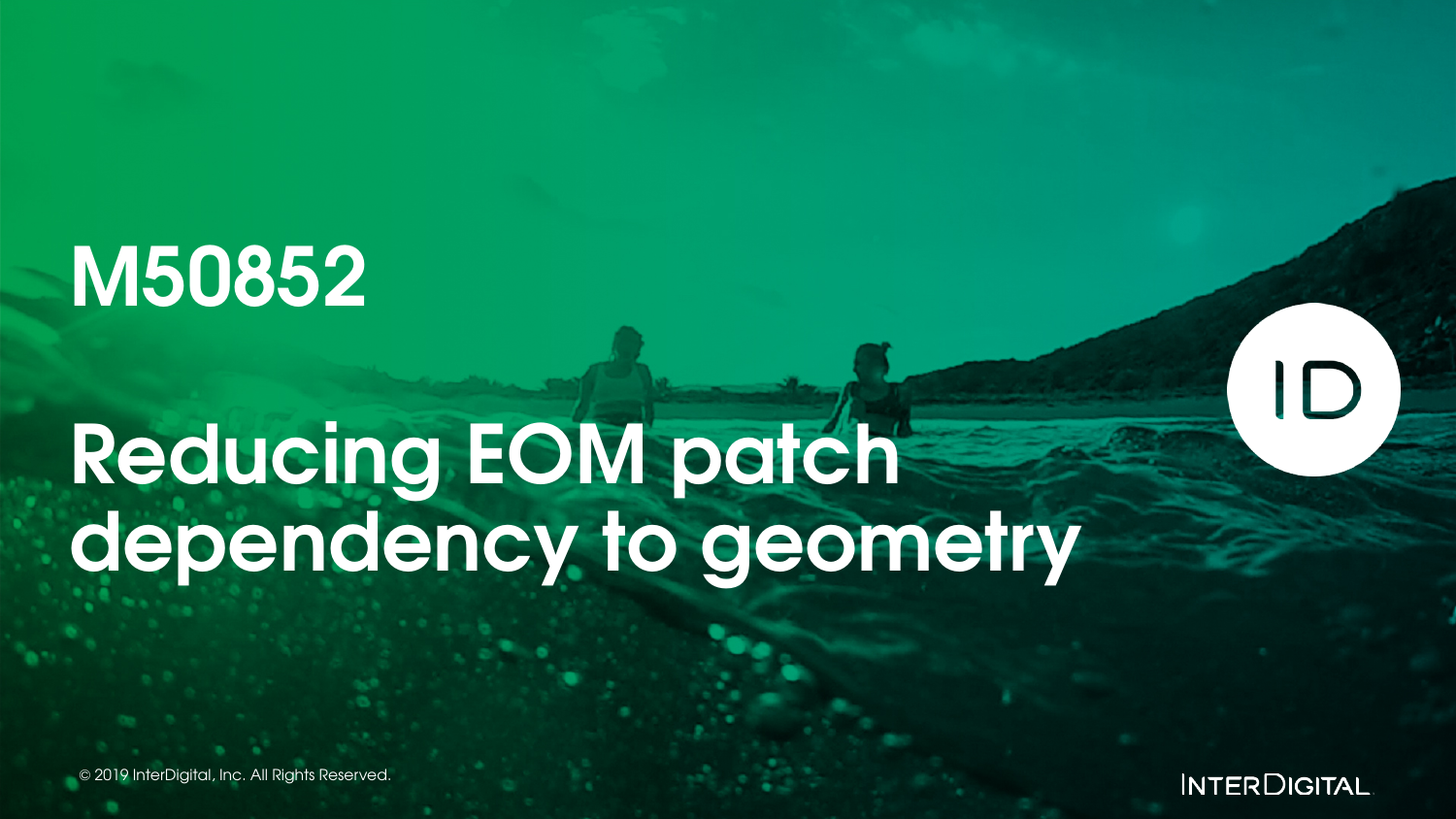

M50852

Reducing EOM patch dependency to geometry